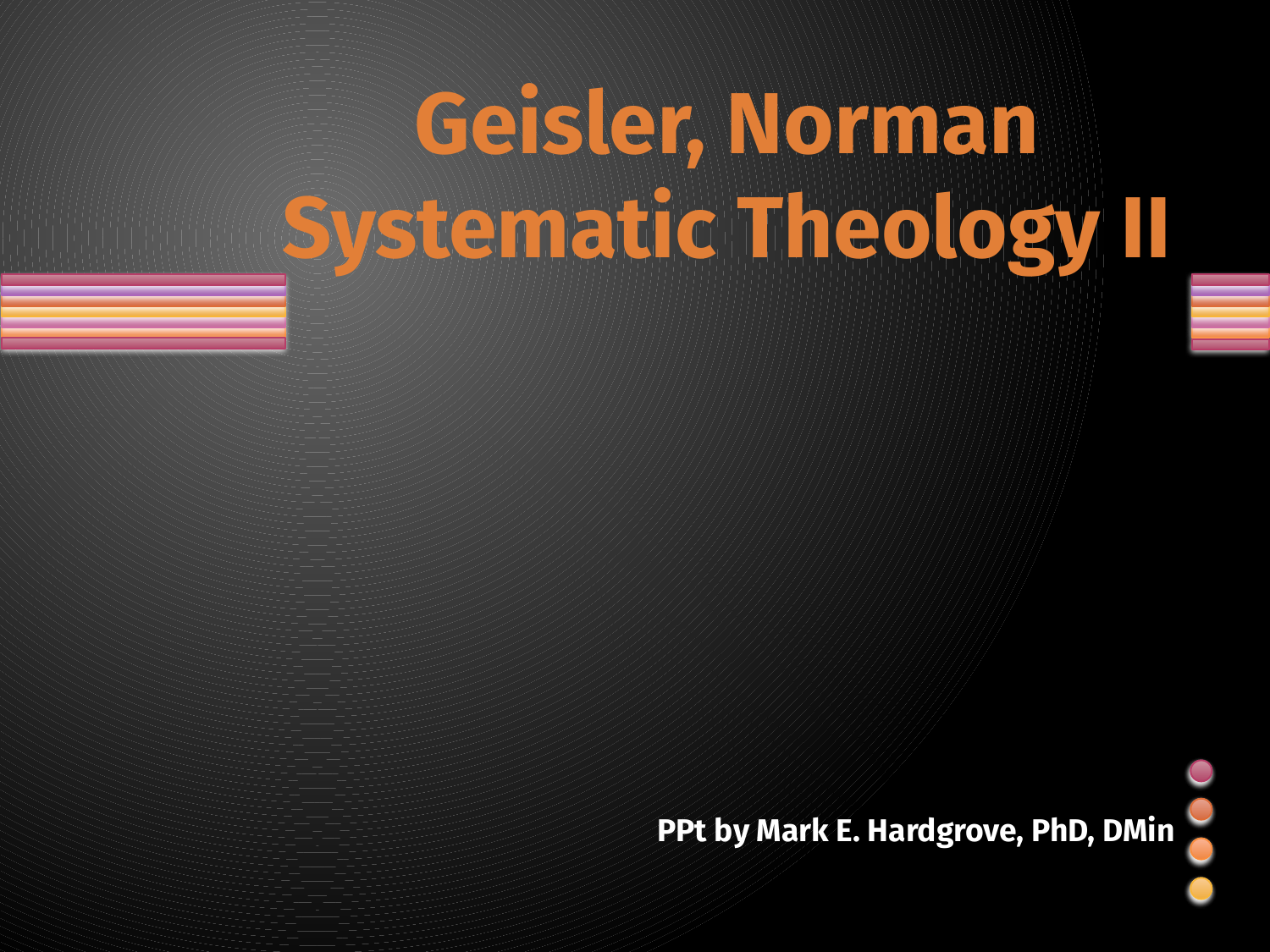

# Geisler, Norman Systematic Theology II

PPt by Mark E. Hardgrove, PhD, DMin